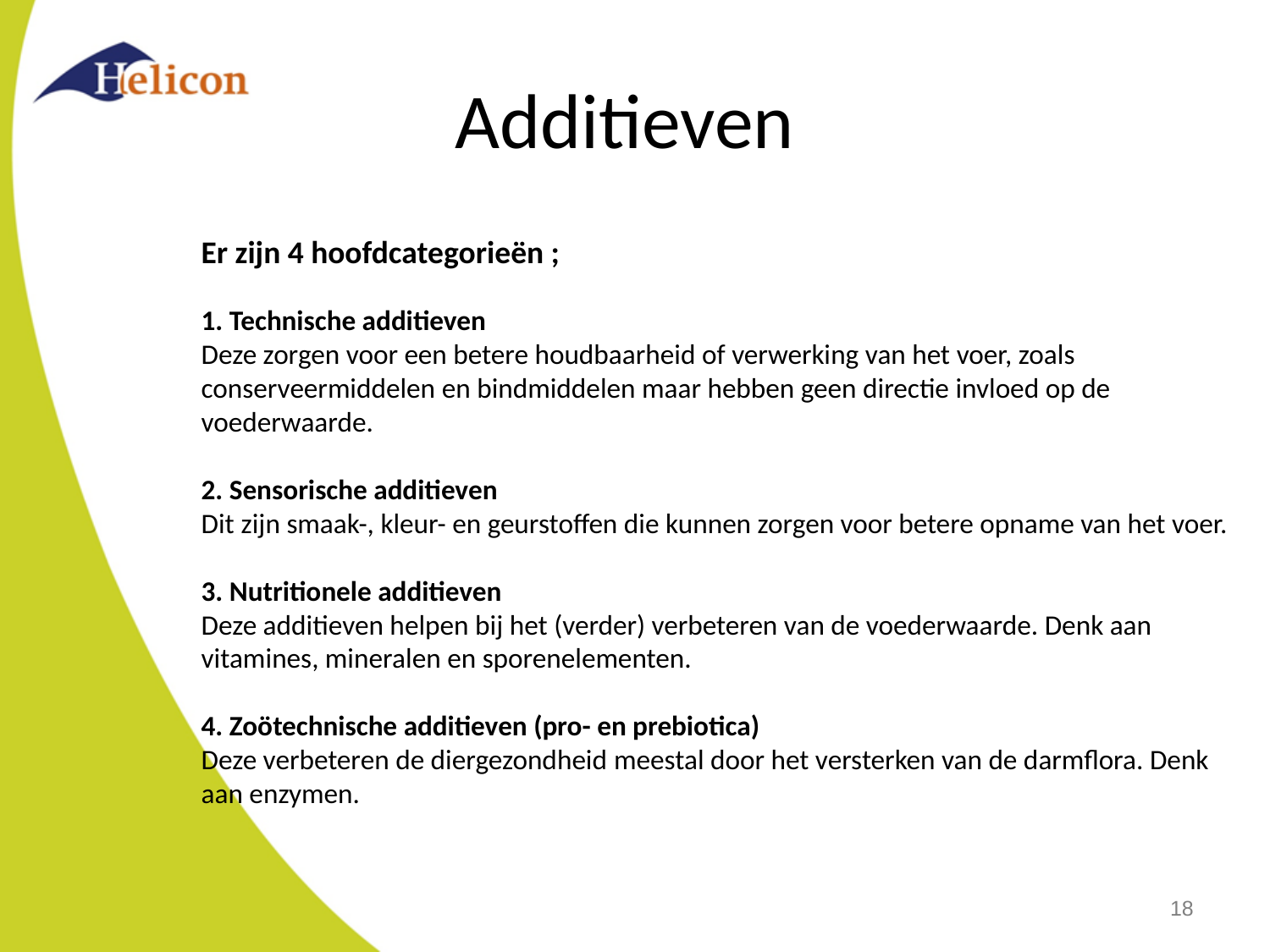

Additieven
Er zijn 4 hoofdcategorieën ;

1. Technische additieven
Deze zorgen voor een betere houdbaarheid of verwerking van het voer, zoals conserveermiddelen en bindmiddelen maar hebben geen directie invloed op de voederwaarde.
2. Sensorische additieven
Dit zijn smaak-, kleur- en geurstoffen die kunnen zorgen voor betere opname van het voer.
3. Nutritionele additieven
Deze additieven helpen bij het (verder) verbeteren van de voederwaarde. Denk aan vitamines, mineralen en sporenelementen.
4. Zoötechnische additieven (pro- en prebiotica)
Deze verbeteren de diergezondheid meestal door het versterken van de darmflora. Denk aan enzymen.
18